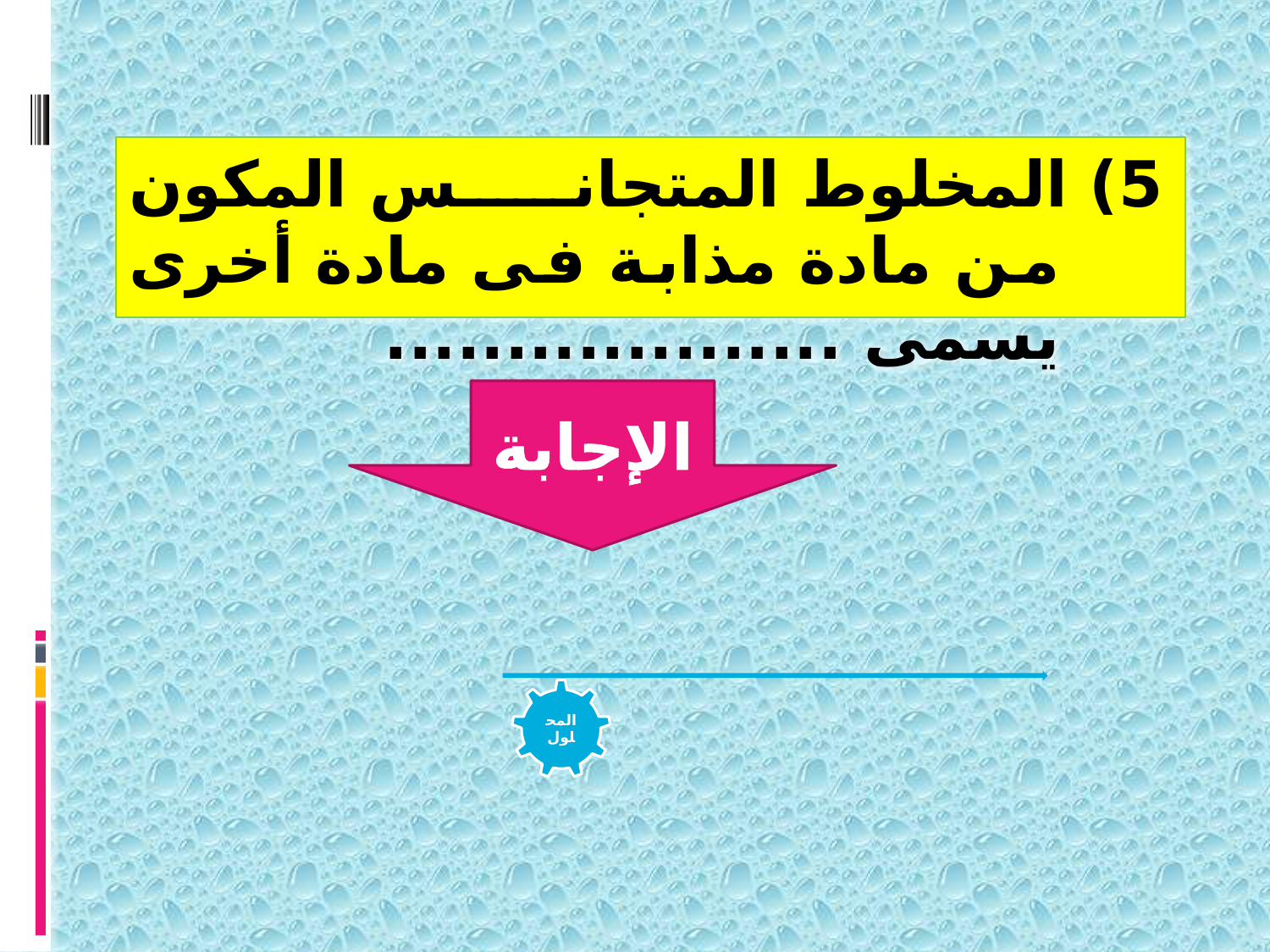

5) المخلوط المتجانس المكون من مادة مذابة فى مادة أخرى يسمى ...................
الإجابة
المحلول